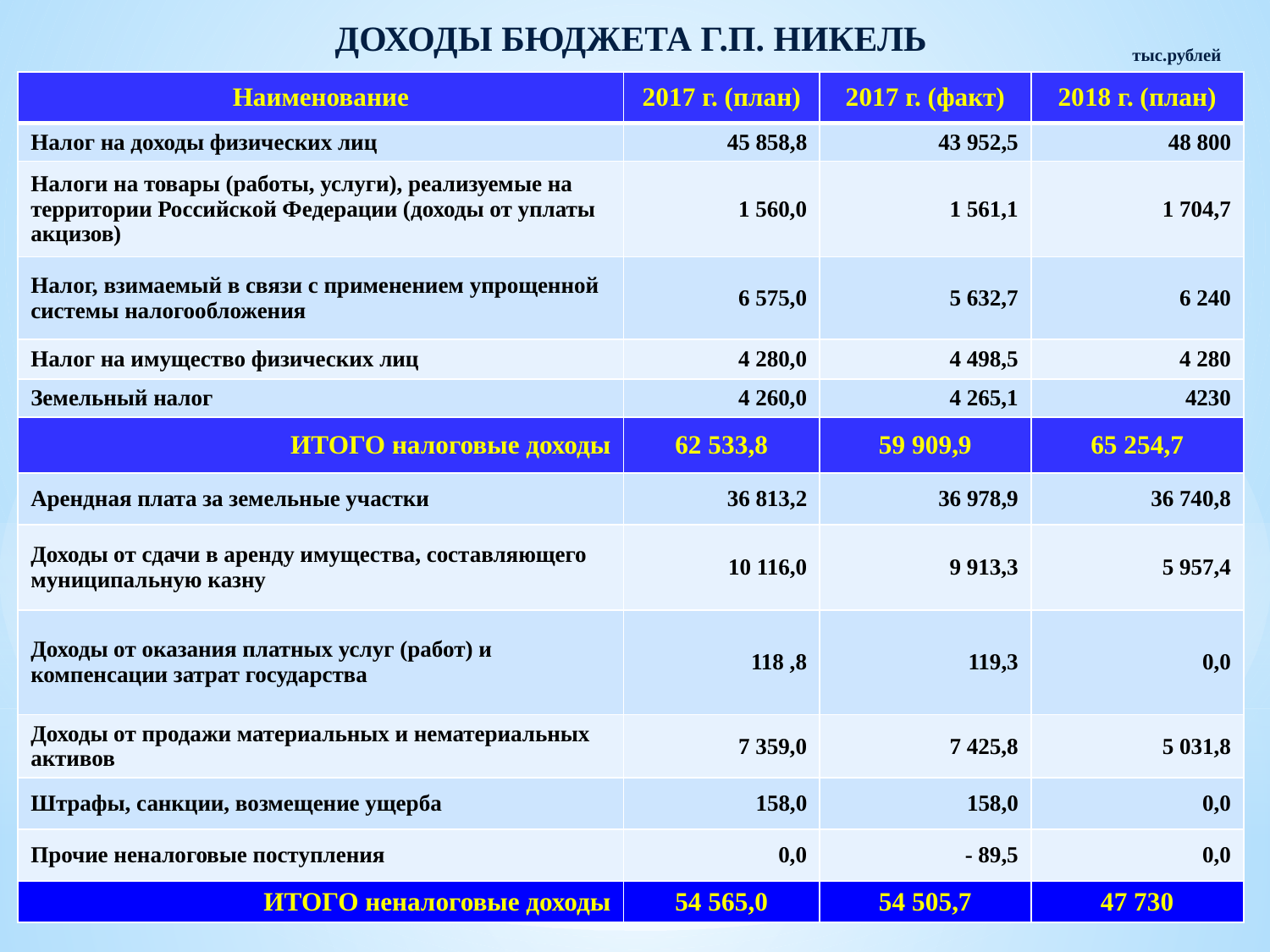

Доходы бюджета г.п. Никель
тыс.рублей
| Наименование | 2017 г. (план) | 2017 г. (факт) | 2018 г. (план) |
| --- | --- | --- | --- |
| Налог на доходы физических лиц | 45 858,8 | 43 952,5 | 48 800 |
| Налоги на товары (работы, услуги), реализуемые на территории Российской Федерации (доходы от уплаты акцизов) | 1 560,0 | 1 561,1 | 1 704,7 |
| Налог, взимаемый в связи с применением упрощенной системы налогообложения | 6 575,0 | 5 632,7 | 6 240 |
| Налог на имущество физических лиц | 4 280,0 | 4 498,5 | 4 280 |
| Земельный налог | 4 260,0 | 4 265,1 | 4230 |
| ИТОГО налоговые доходы | 62 533,8 | 59 909,9 | 65 254,7 |
| Арендная плата за земельные участки | 36 813,2 | 36 978,9 | 36 740,8 |
| Доходы от сдачи в аренду имущества, составляющего муниципальную казну | 10 116,0 | 9 913,3 | 5 957,4 |
| Доходы от оказания платных услуг (работ) и компенсации затрат государства | 118 ,8 | 119,3 | 0,0 |
| Доходы от продажи материальных и нематериальных активов | 7 359,0 | 7 425,8 | 5 031,8 |
| Штрафы, санкции, возмещение ущерба | 158,0 | 158,0 | 0,0 |
| Прочие неналоговые поступления | 0,0 | - 89,5 | 0,0 |
| ИТОГО неналоговые доходы | 54 565,0 | 54 505,7 | 47 730 |